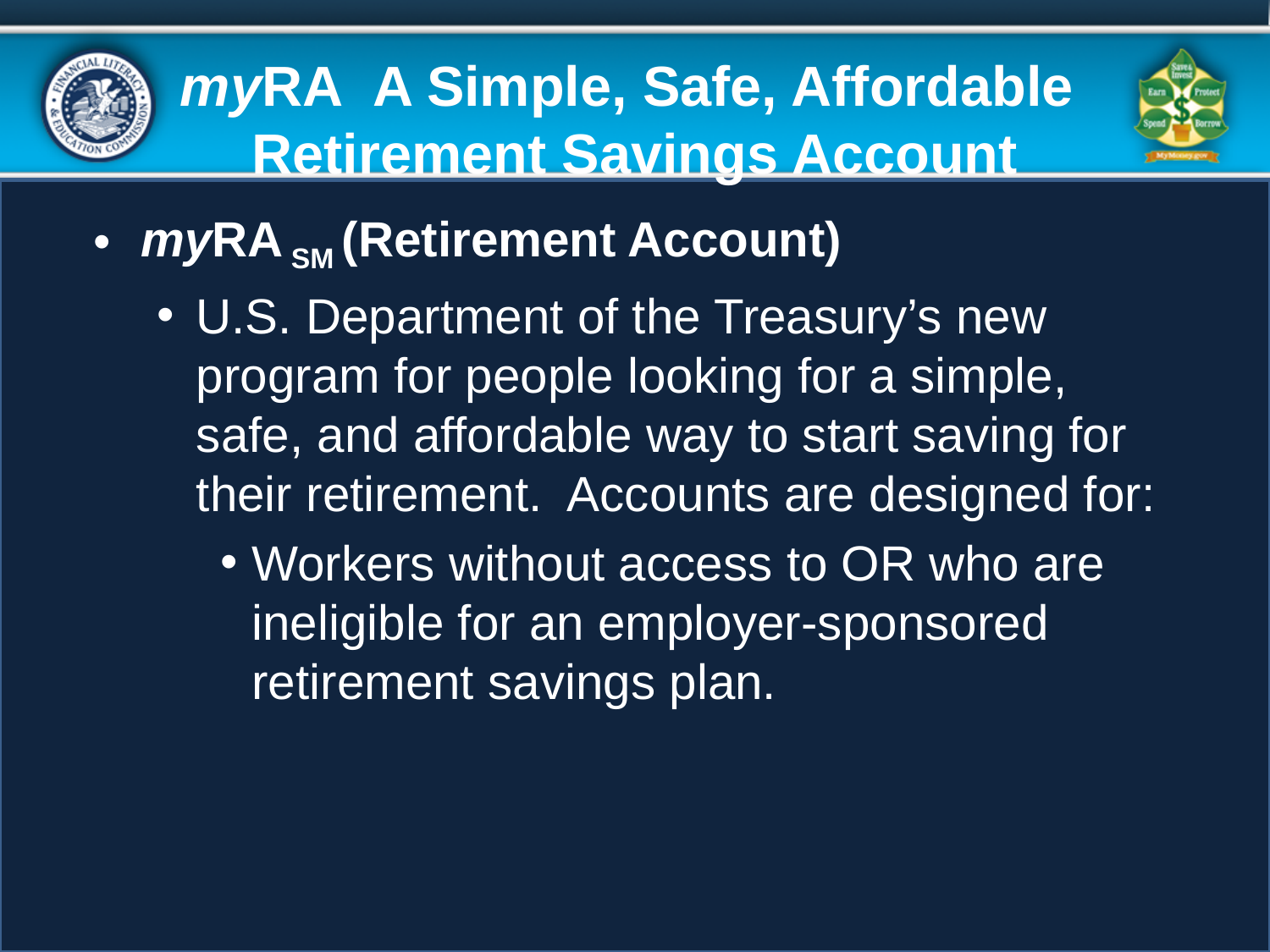

# myRA  A Simple, Safe, Affordable Retirement Savings Account

myRA SM (Retirement Account)
U.S. Department of the Treasury’s new program for people looking for a simple, safe, and affordable way to start saving for their retirement.  Accounts are designed for:
Workers without access to OR who are ineligible for an employer-sponsored retirement savings plan.